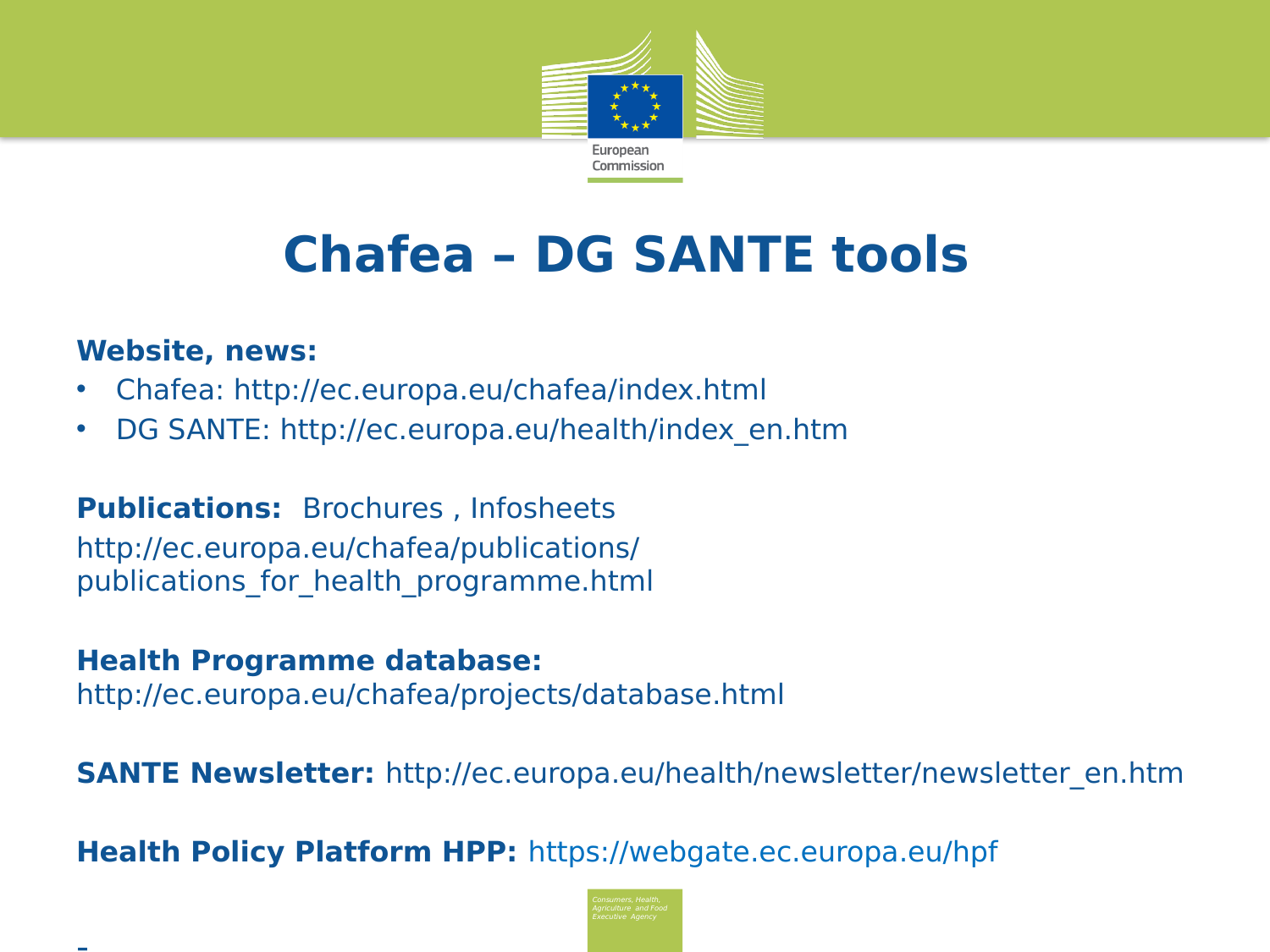

# Chafea – DG SANTE tools
Website, news:
Chafea: http://ec.europa.eu/chafea/index.html
DG SANTE: http://ec.europa.eu/health/index_en.htm

Publications:  Brochures , Infosheets
http://ec.europa.eu/chafea/publications/publications_for_health_programme.html

Health Programme database: http://ec.europa.eu/chafea/projects/database.html

SANTE Newsletter: http://ec.europa.eu/health/newsletter/newsletter_en.htm

Health Policy Platform HPP: https://webgate.ec.europa.eu/hpf

-